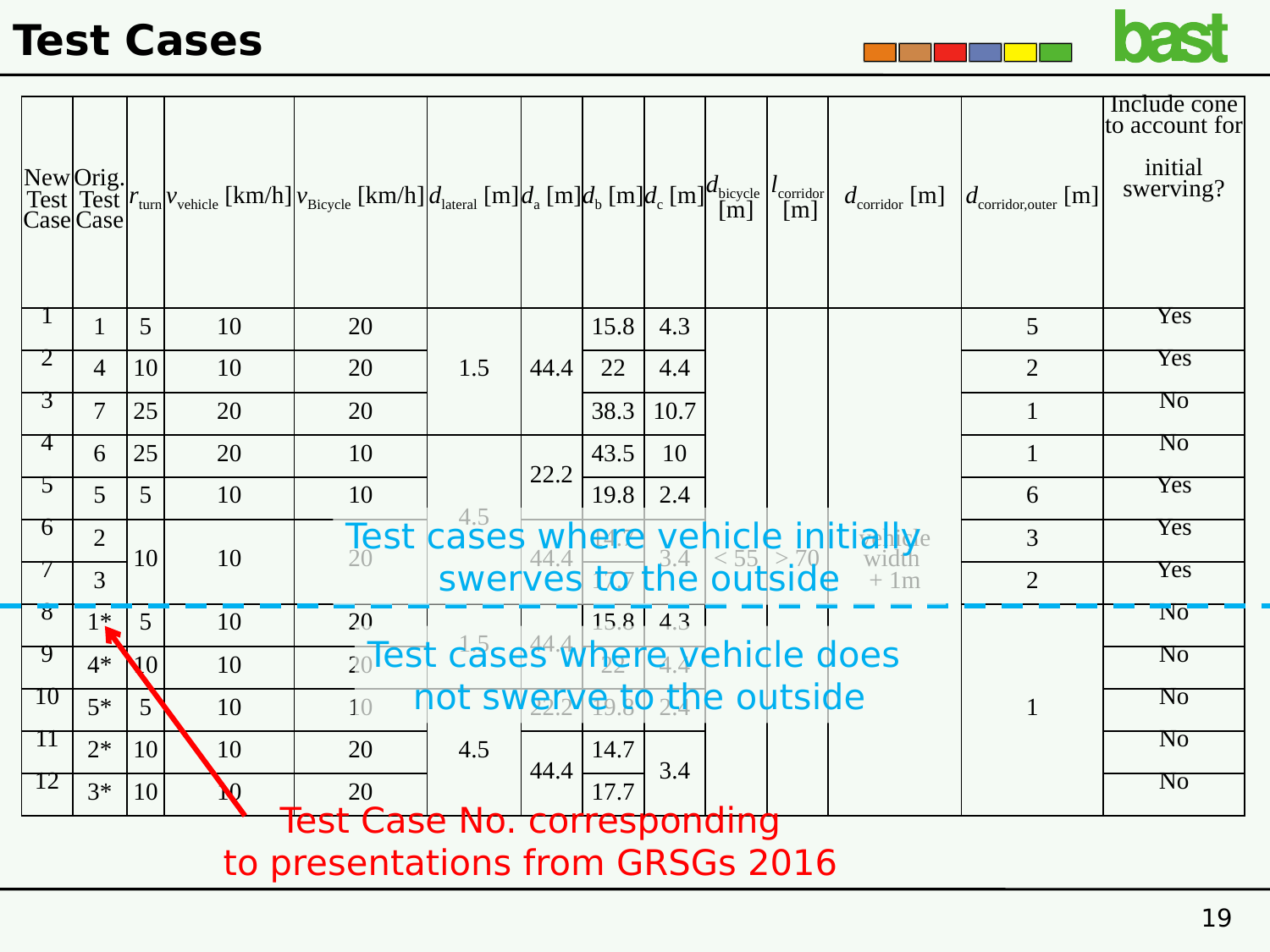

# Test Cases
| New Test Case | Orig. Test Case | rturn | vvehicle [km/h] | vBicycle [km/h] | dlateral [m] | da [m] | db [m] | dc [m] | dbicycle [m] | lcorridor [m] | dcorridor [m] | dcorridor,outer [m] | Include cone to account for initial swerving? |
| --- | --- | --- | --- | --- | --- | --- | --- | --- | --- | --- | --- | --- | --- |
| 1 | 1 | 5 | 10 | 20 | 1.5 | 44.4 | 15.8 | 4.3 | < 55 | > 70 | vehicle width + 1m | 5 | Yes |
| 2 | 4 | 10 | 10 | 20 |  |  | 22 | 4.4 |  |  |  | 2 | Yes |
| 3 | 7 | 25 | 20 | 20 |  |  | 38.3 | 10.7 |  |  |  | 1 | No |
| 4 | 6 | 25 | 20 | 10 | 4.5 | 22.2 | 43.5 | 10 |  |  |  | 1 | No |
| 5 | 5 | 5 | 10 | 10 |  |  | 19.8 | 2.4 |  |  |  | 6 | Yes |
| 6 | 2 | 10 | 10 | 20 |  | 44.4 | 14.7 | 3.4 |  |  |  | 3 | Yes |
| 7 | 3 |  |  |  |  |  | 17.7 |  |  |  |  | 2 | Yes |
| 8 | 1\* | 5 | 10 | 20 | 1.5 | 44.4 | 15.8 | 4.3 |  |  |  | 1 | No |
| 9 | 4\* | 10 | 10 | 20 |  |  | 22 | 4.4 |  |  |  |  | No |
| 10 | 5\* | 5 | 10 | 10 | 4.5 | 22.2 | 19.8 | 2.4 |  |  |  |  | No |
| 11 | 2\* | 10 | 10 | 20 |  | 44.4 | 14.7 | 3.4 |  |  |  |  | No |
| 12 | 3\* | 10 | 10 | 20 |  |  | 17.7 |  |  |  |  |  | No |
Test cases where vehicle initially
swerves to the outside
Test Case No. corresponding
to presentations from GRSGs 2016
Test cases where vehicle does
not swerve to the outside
19